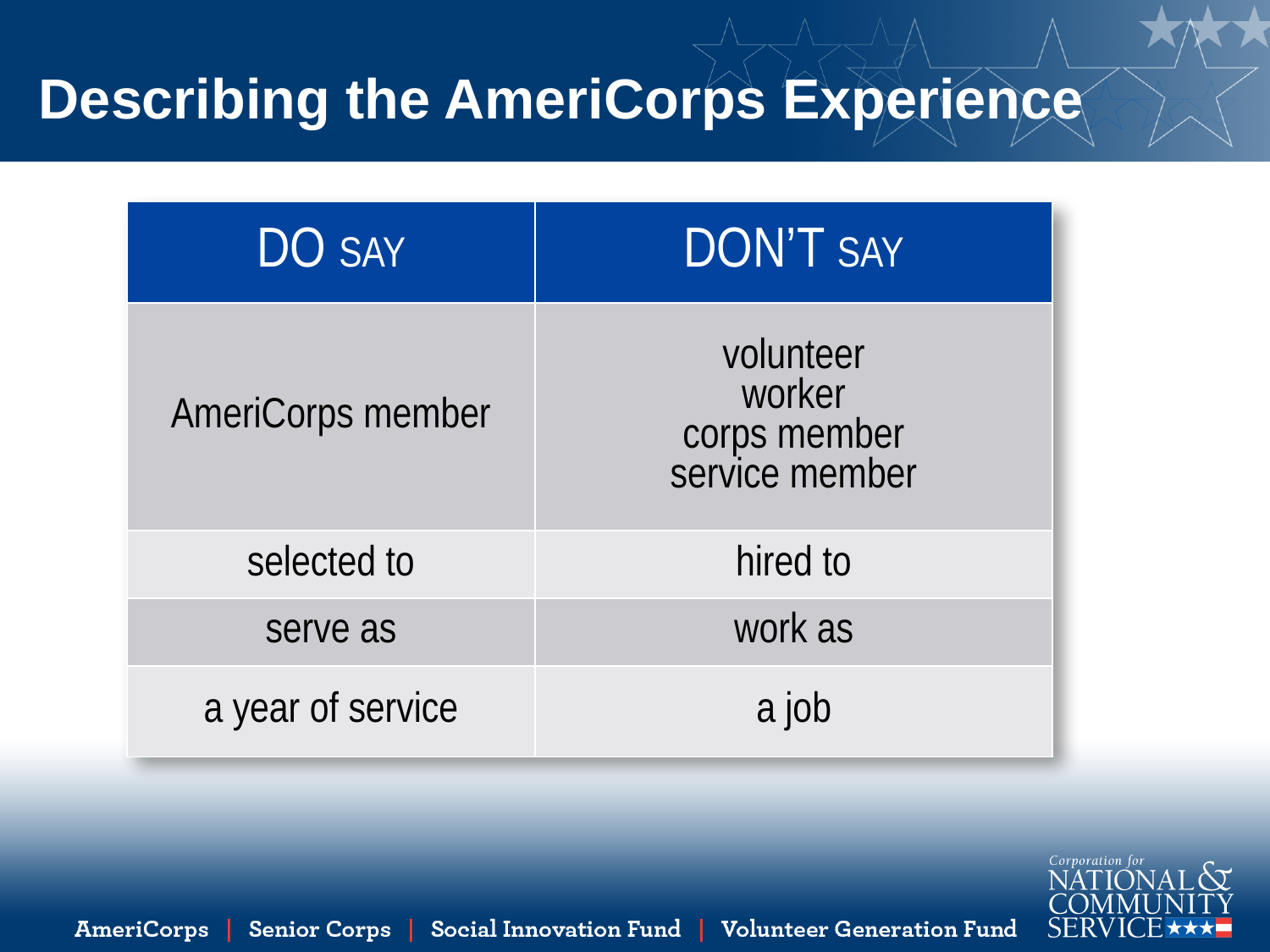

# Describing the AmeriCorps Experience
| DO SAY | DON’T SAY |
| --- | --- |
| AmeriCorps member | volunteer worker corps member service member |
| selected to | hired to |
| serve as | work as |
| a year of service | a job |